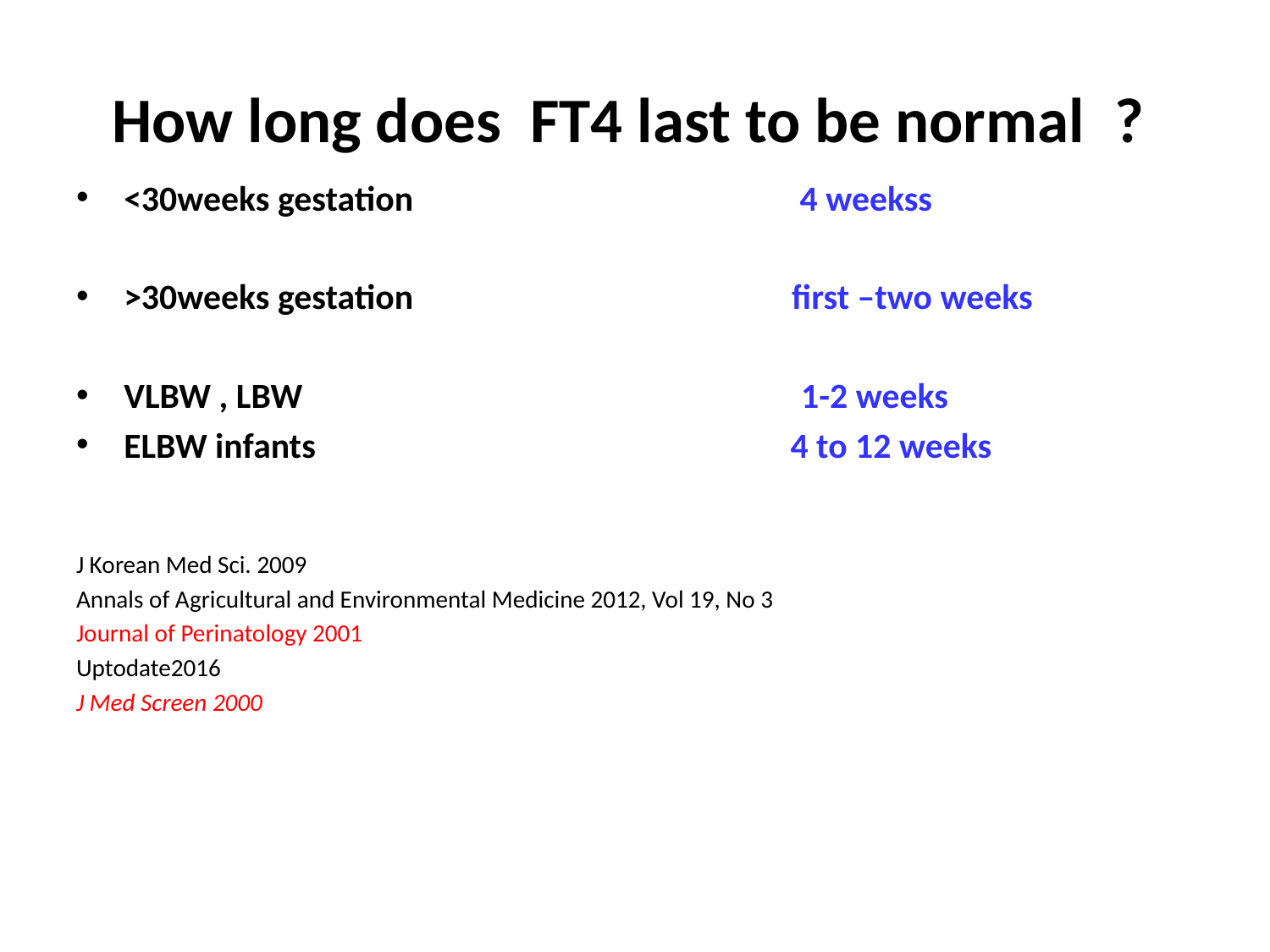

# How long does  FT4 last to be normal  ?
<30weeks gestation                                                4 weekss

>30weeks gestation                                               first –two weeks

VLBW , LBW                                                              1-2 weeks
ELBW infants                                                           4 to 12 weeks

J Korean Med Sci. 2009
Annals of Agricultural and Environmental Medicine 2012, Vol 19, No 3
Journal of Perinatology 2001
Uptodate2016
J Med Screen 2000